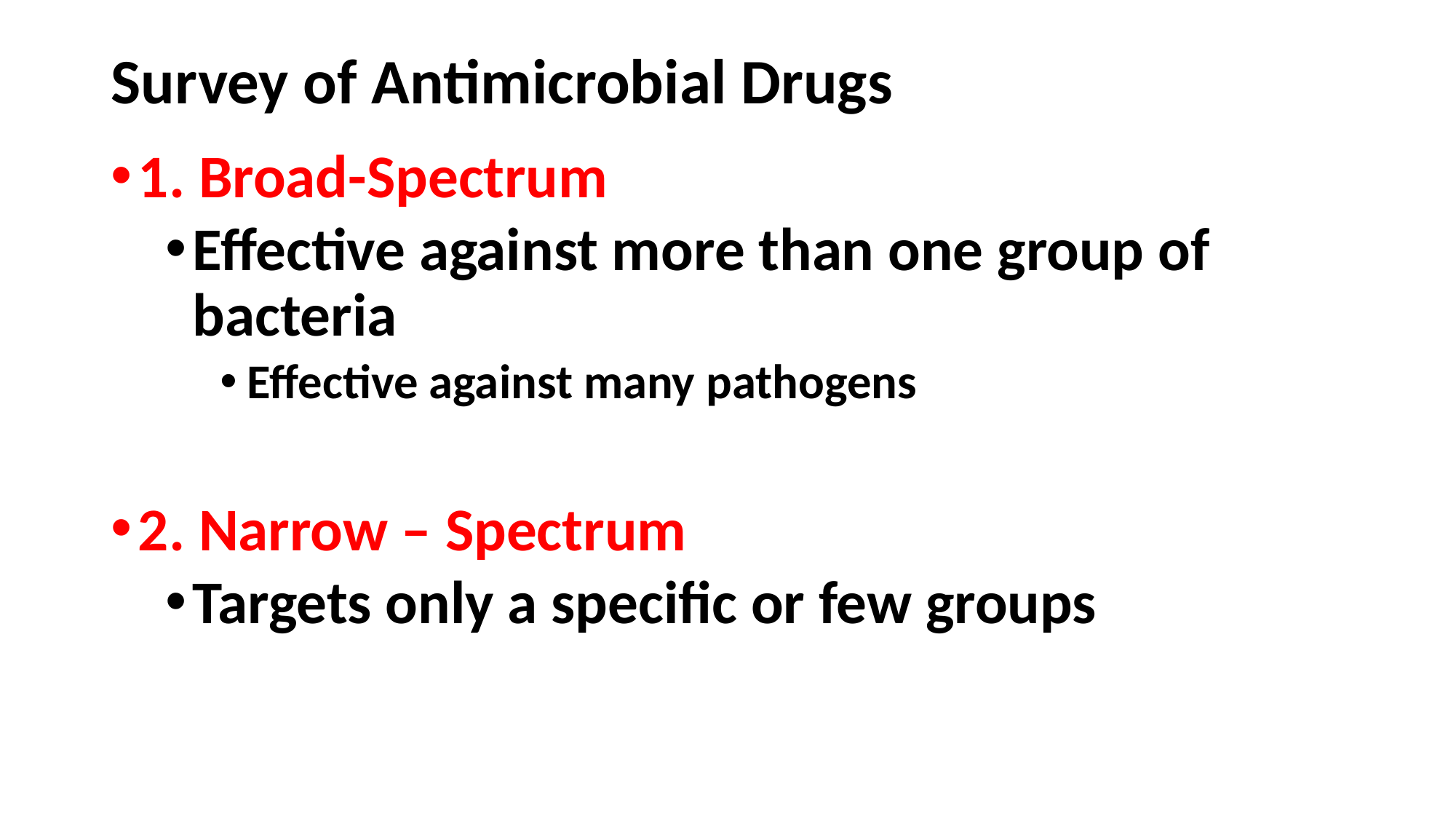

# Survey of Antimicrobial Drugs
1. Broad-Spectrum
Effective against more than one group of bacteria
Effective against many pathogens

2. Narrow – Spectrum
Targets only a specific or few groups